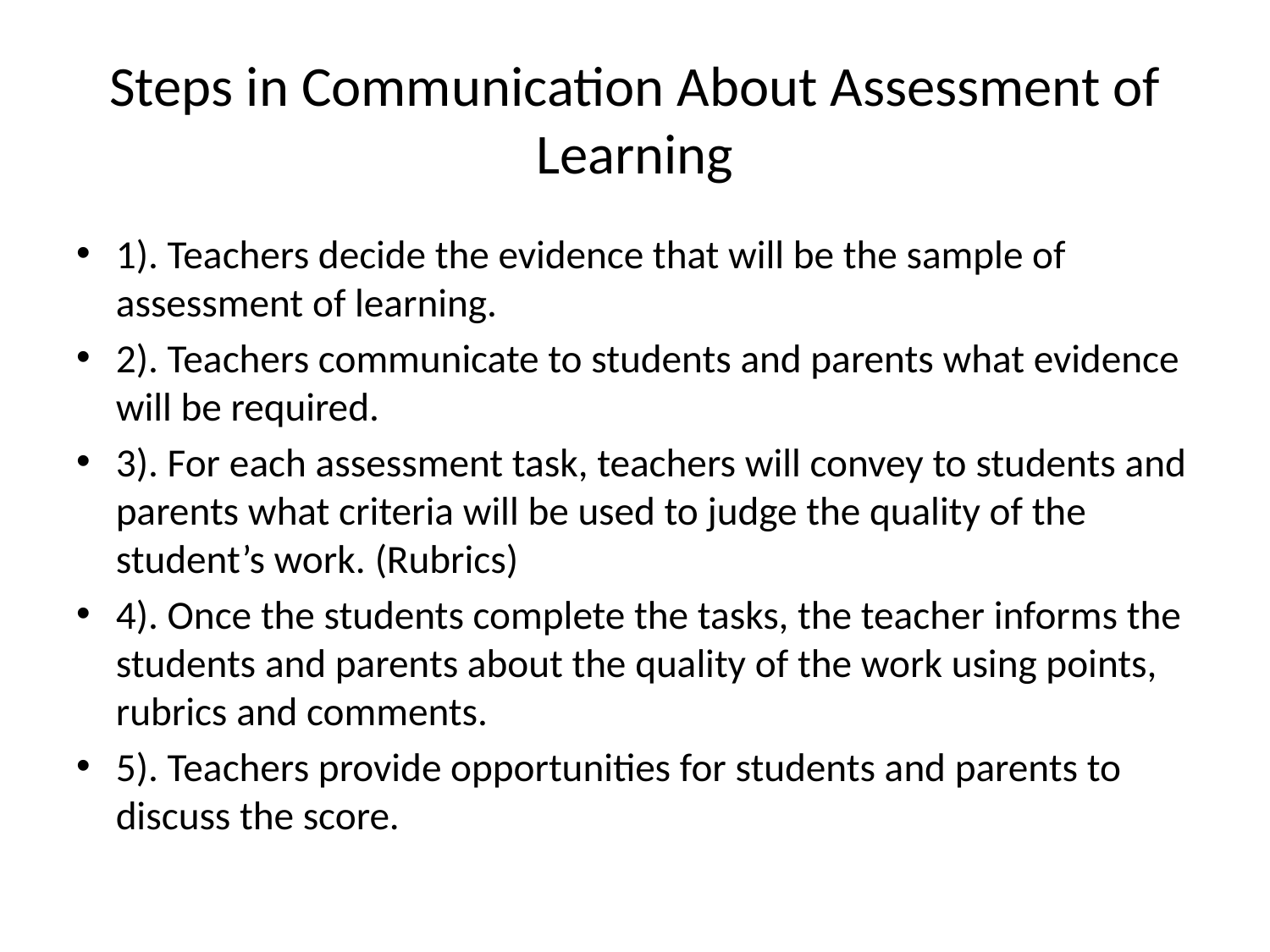

# Steps in Communication About Assessment of Learning
1). Teachers decide the evidence that will be the sample of assessment of learning.
2). Teachers communicate to students and parents what evidence will be required.
3). For each assessment task, teachers will convey to students and parents what criteria will be used to judge the quality of the student’s work. (Rubrics)
4). Once the students complete the tasks, the teacher informs the students and parents about the quality of the work using points, rubrics and comments.
5). Teachers provide opportunities for students and parents to discuss the score.